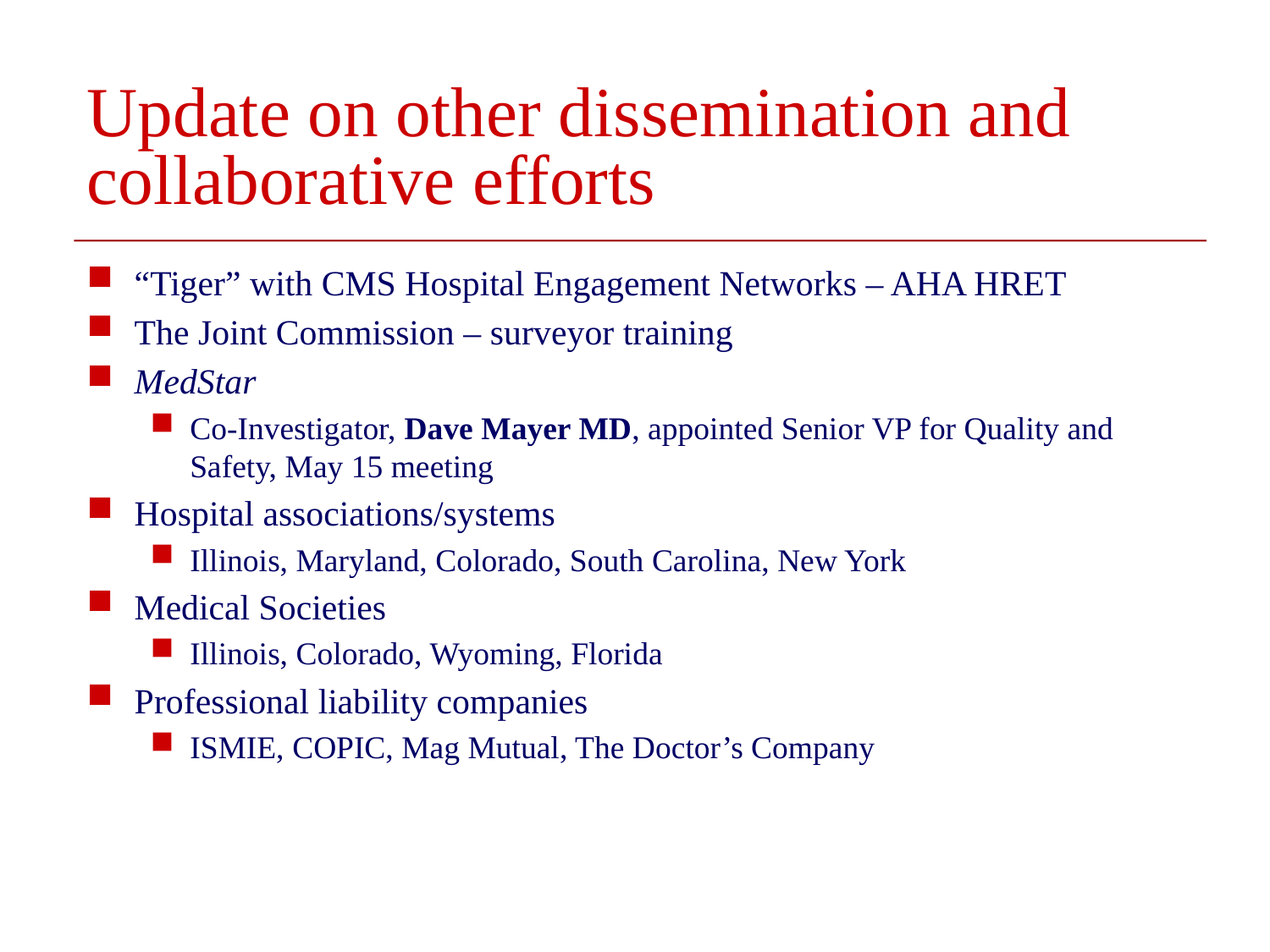

# Update on other dissemination and collaborative efforts
“Tiger” with CMS Hospital Engagement Networks – AHA HRET
The Joint Commission – surveyor training
MedStar
Co-Investigator, Dave Mayer MD, appointed Senior VP for Quality and Safety, May 15 meeting
Hospital associations/systems
Illinois, Maryland, Colorado, South Carolina, New York
Medical Societies
Illinois, Colorado, Wyoming, Florida
Professional liability companies
ISMIE, COPIC, Mag Mutual, The Doctor’s Company